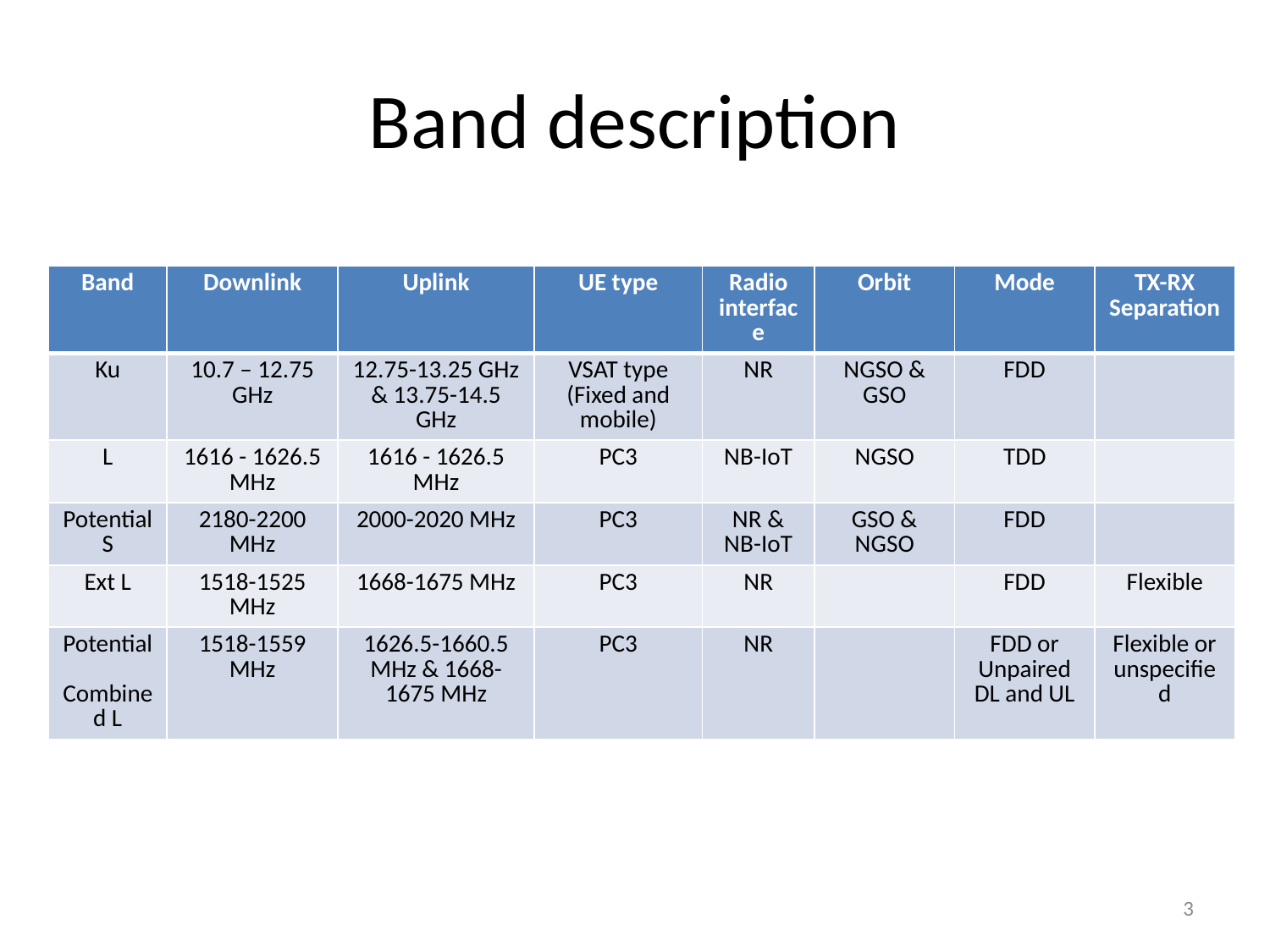

# Band description
| Band | Downlink | Uplink | UE type | Radio interface | Orbit | Mode | TX-RX Separation |
| --- | --- | --- | --- | --- | --- | --- | --- |
| Ku | 10.7 – 12.75 GHz | 12.75-13.25 GHz & 13.75-14.5 GHz | VSAT type (Fixed and mobile) | NR | NGSO & GSO | FDD |  |
| L | 1616 - 1626.5 MHz | 1616 - 1626.5 MHz | PC3 | NB-IoT | NGSO | TDD |  |
| Potential S | 2180-2200 MHz | 2000-2020 MHz | PC3 | NR & NB-IoT | GSO & NGSO | FDD |  |
| Ext L | 1518-1525 MHz | 1668-1675 MHz | PC3 | NR |  | FDD | Flexible |
| Potential Combined L | 1518-1559 MHz | 1626.5-1660.5 MHz & 1668-1675 MHz | PC3 | NR |  | FDD or Unpaired DL and UL | Flexible or unspecified |
3